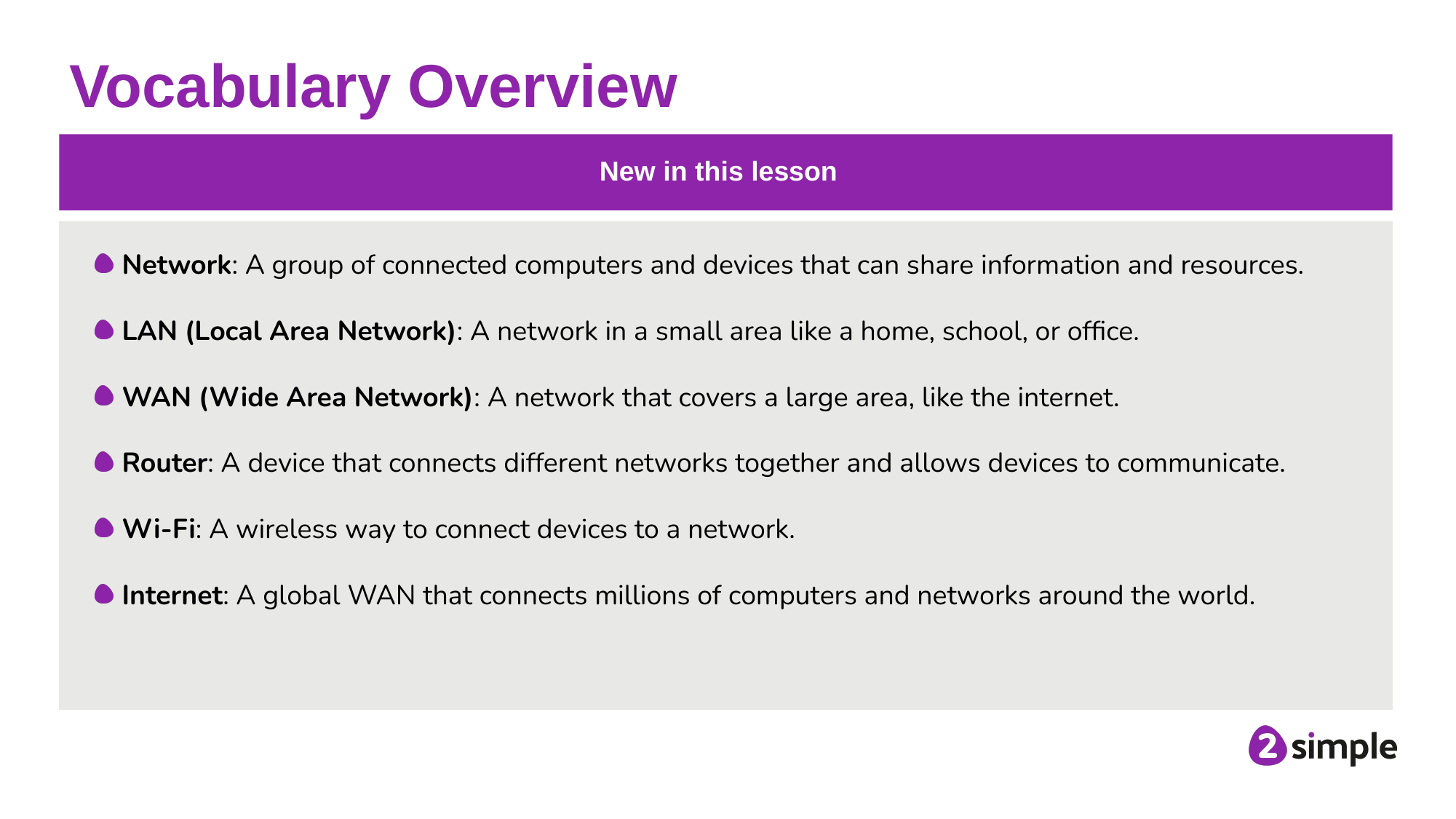

# Vocabulary Overview
New in this lesson
Network: A group of connected computers and devices that can share information and resources.
LAN (Local Area Network): A network in a small area like a home, school, or office.
WAN (Wide Area Network): A network that covers a large area, like the internet.
Router: A device that connects different networks together and allows devices to communicate.
Wi-Fi: A wireless way to connect devices to a network.
Internet: A global WAN that connects millions of computers and networks around the world.